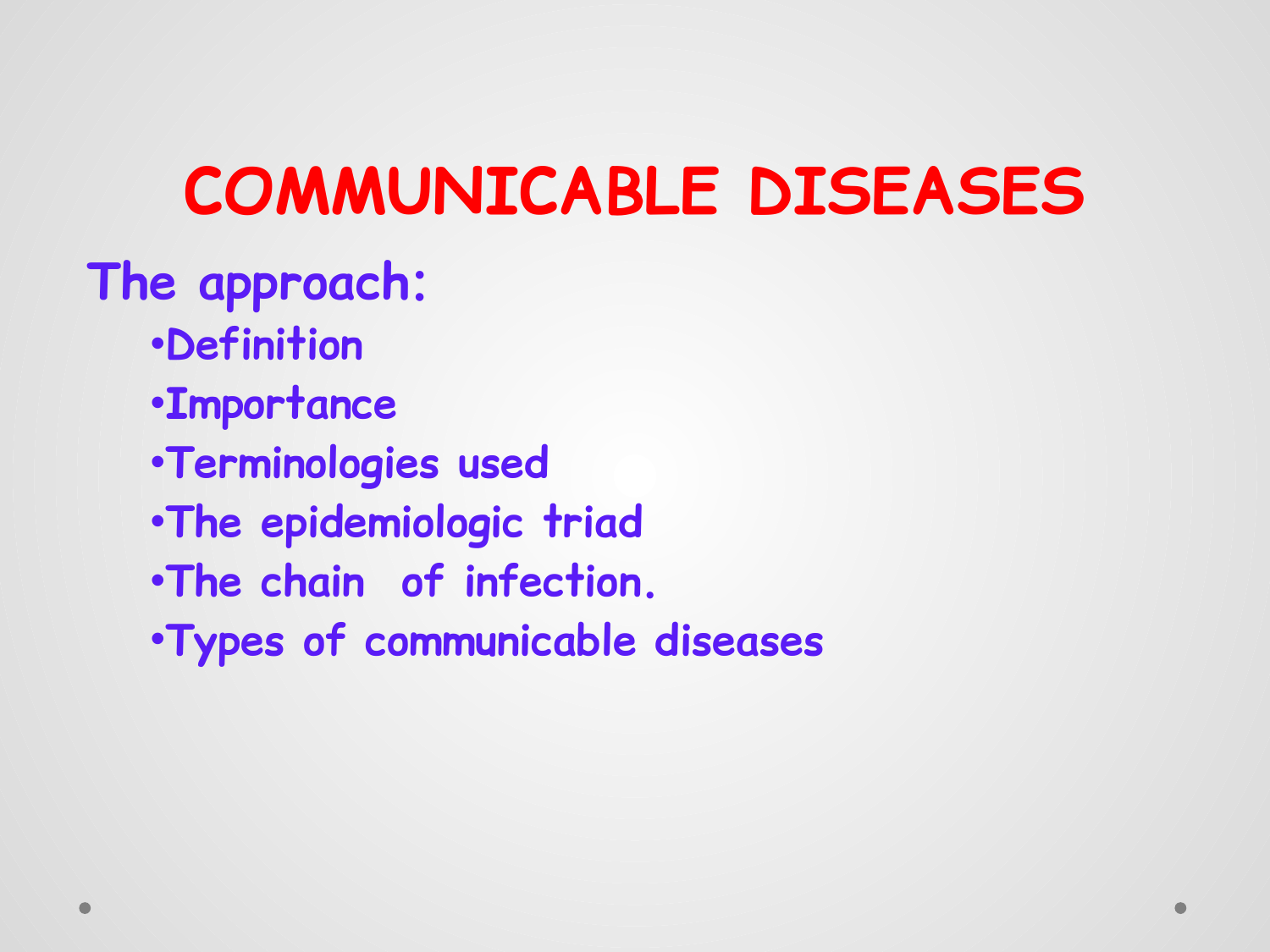

# COMMUNICABLE DISEASES
The approach:
Definition
Importance
Terminologies used
The epidemiologic triad
The chain  of infection.
Types of communicable diseases